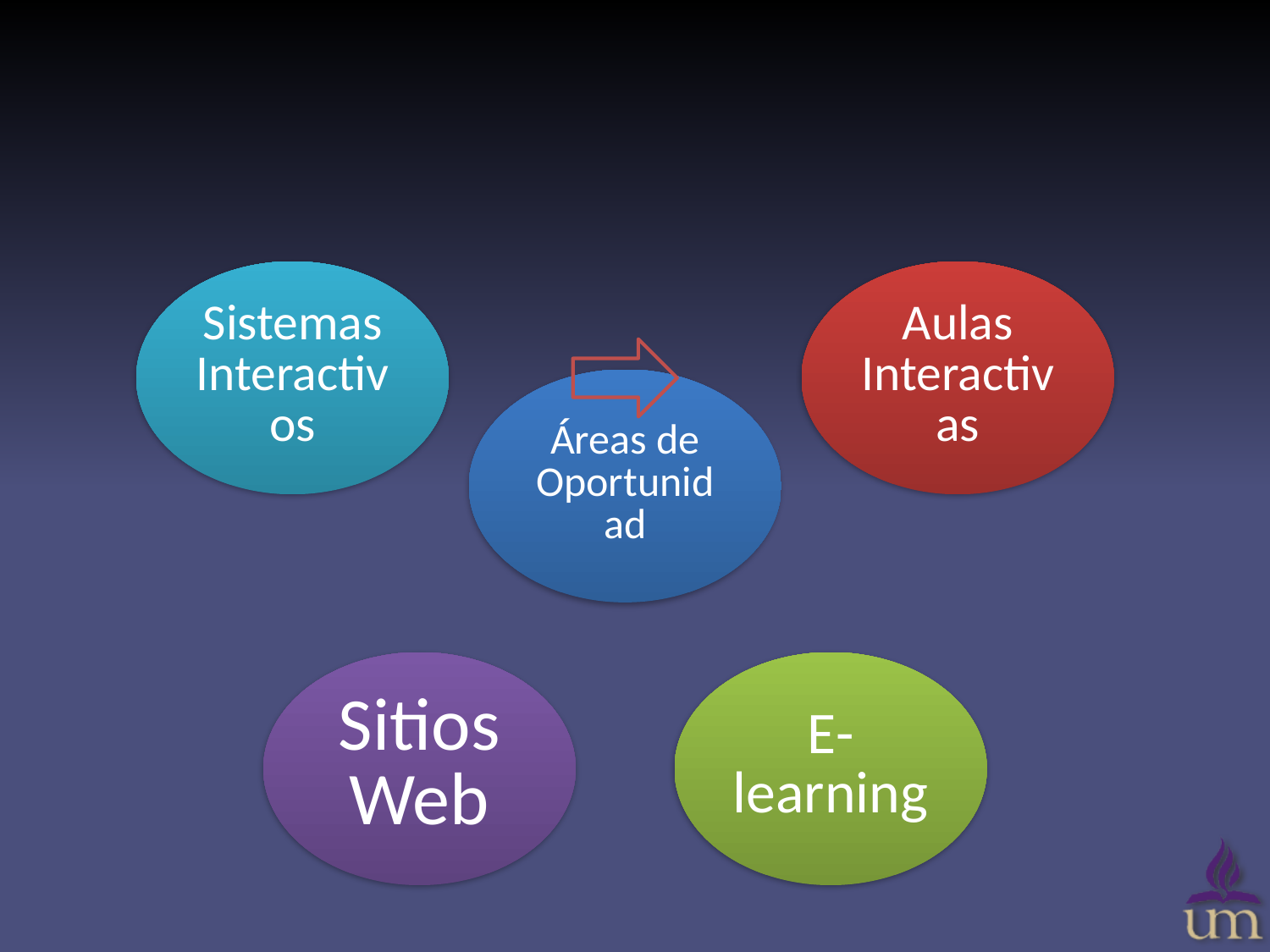

Áreas de Oportunidad
Aulas Interactivas
E-learning
Sitios Web
Sistemas Interactivos